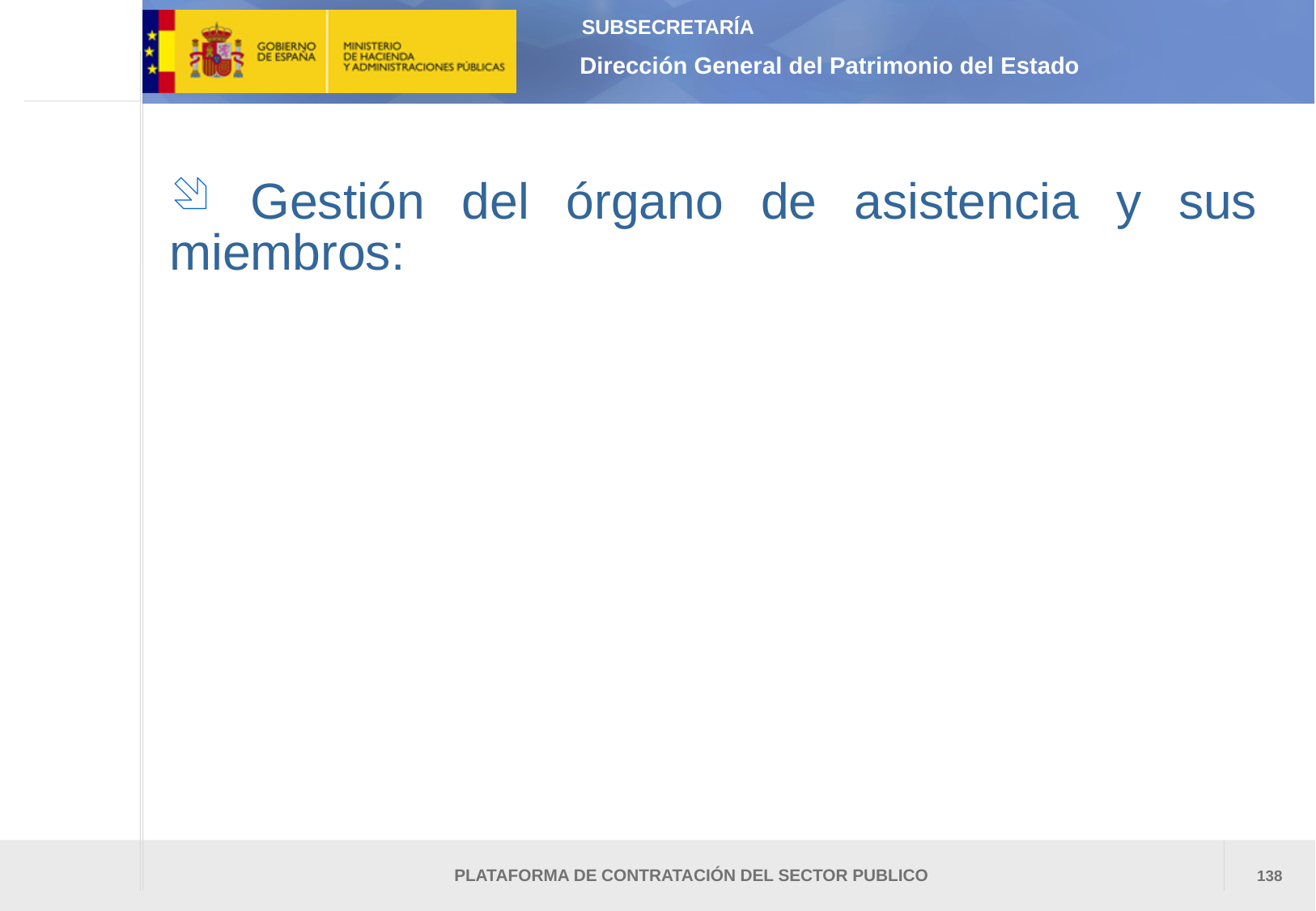

Gestión del órgano de asistencia y sus miembros: